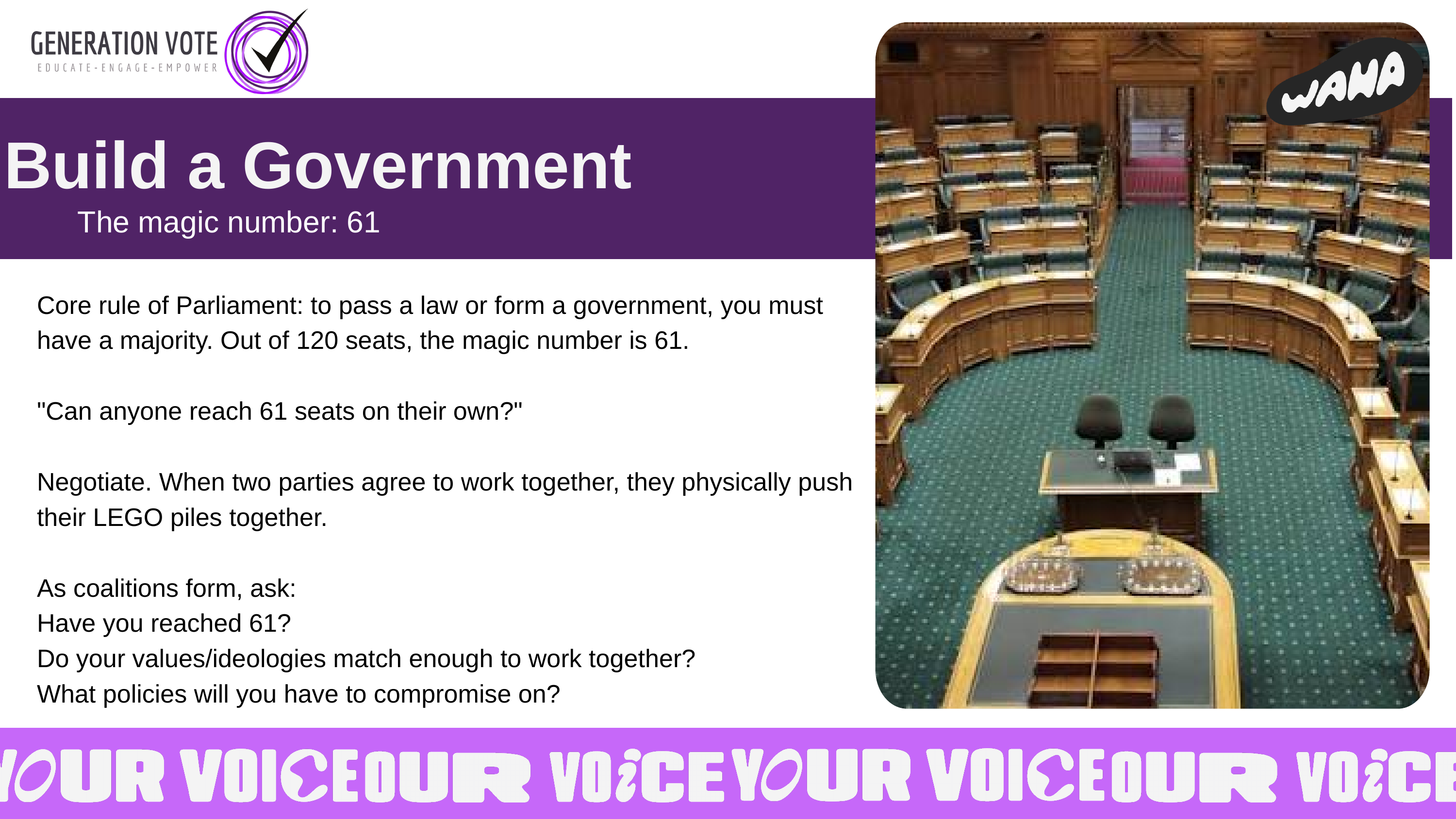

Build a Government
The magic number: 61
Core rule of Parliament: to pass a law or form a government, you must have a majority. Out of 120 seats, the magic number is 61.

"Can anyone reach 61 seats on their own?"

Negotiate. When two parties agree to work together, they physically push their LEGO piles together.

As coalitions form, ask:
Have you reached 61?
Do your values/ideologies match enough to work together?
What policies will you have to compromise on?